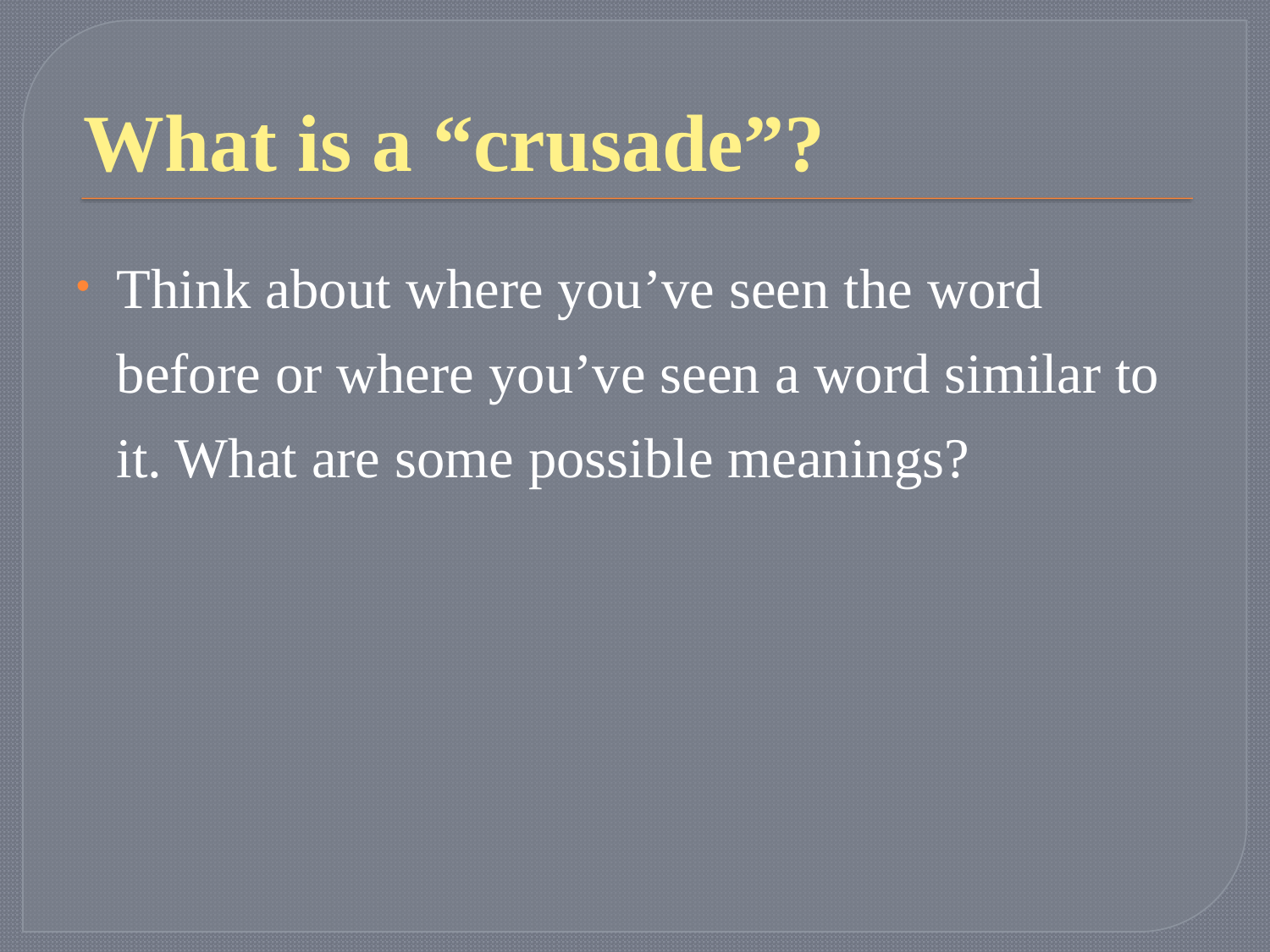

# What is a “crusade”?
Think about where you’ve seen the word before or where you’ve seen a word similar to it. What are some possible meanings?